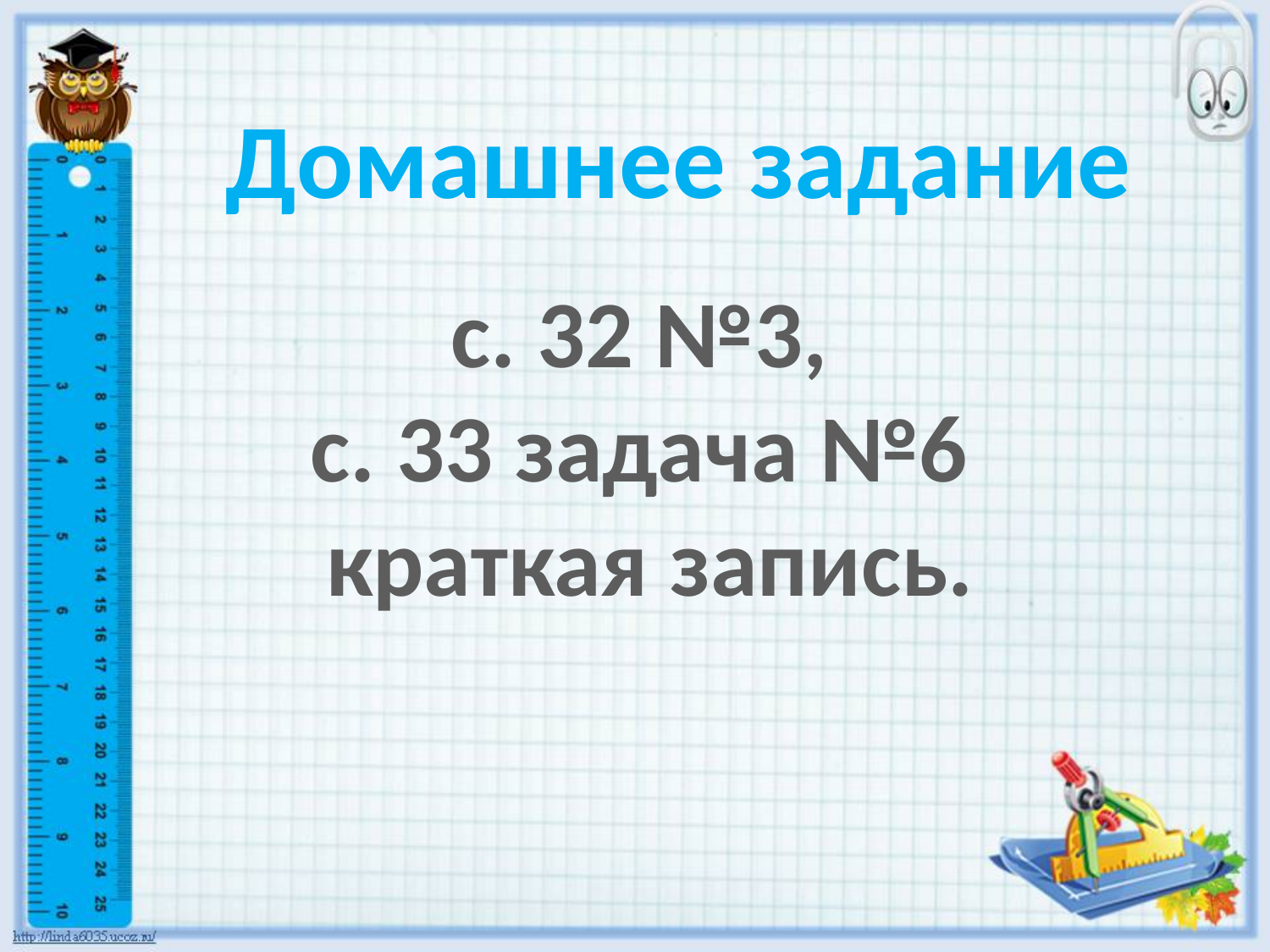

Домашнее задание
с. 32 №3,
с. 33 задача №6
краткая запись.